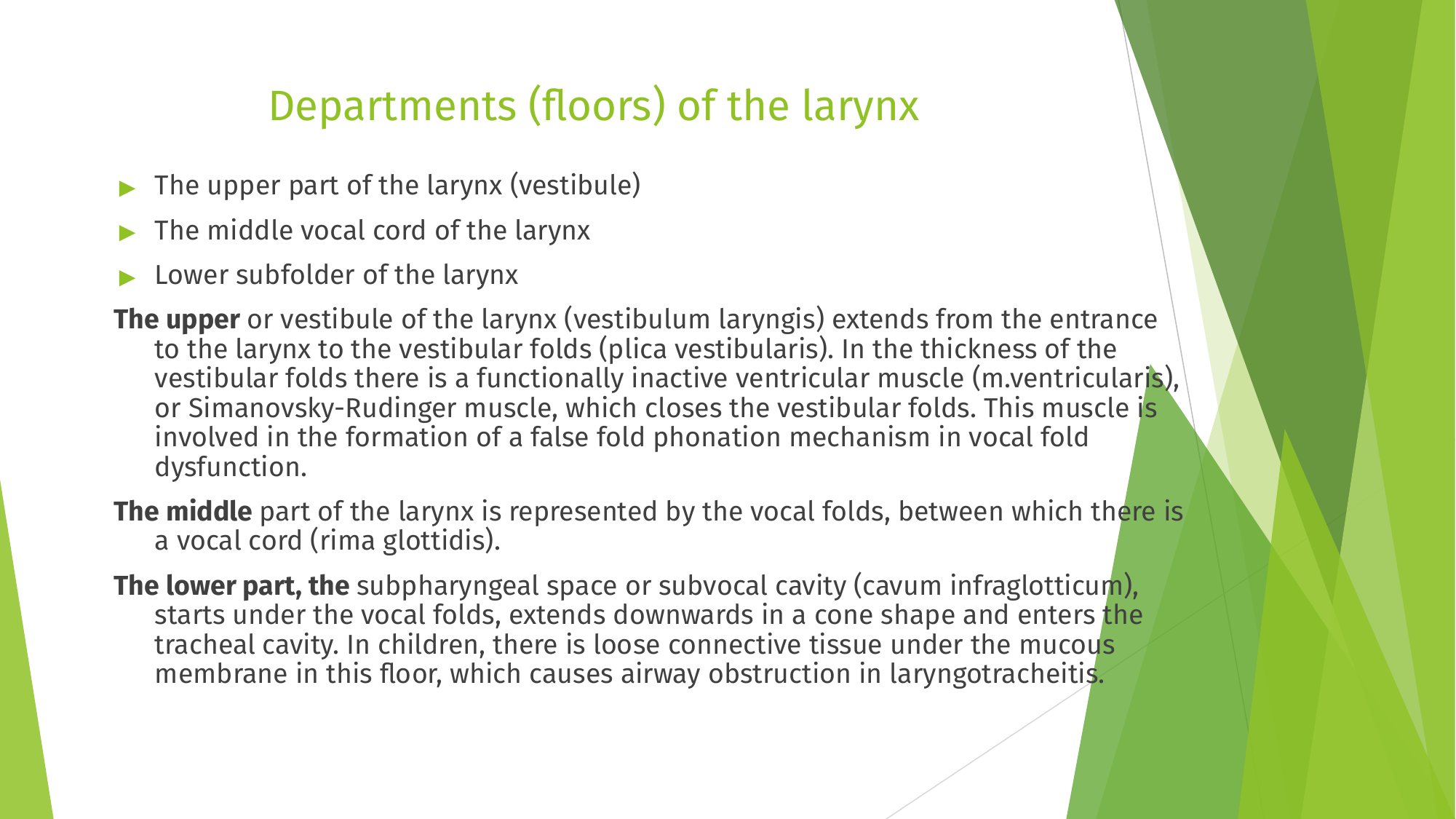

# Departments (floors) of the larynx
The upper part of the larynx (vestibule)
The middle vocal cord of the larynx
Lower subfolder of the larynx
The upper or vestibule of the larynx (vestibulum laryngis) extends from the entrance to the larynx to the vestibular folds (plica vestibularis). In the thickness of the vestibular folds there is a functionally inactive ventricular muscle (m.ventricularis), or Simanovsky-Rudinger muscle, which closes the vestibular folds. This muscle is involved in the formation of a false fold phonation mechanism in vocal fold dysfunction.
The middle part of the larynx is represented by the vocal folds, between which there is a vocal cord (rima glottidis).
The lower part, the subpharyngeal space or subvocal cavity (cavum infraglotticum), starts under the vocal folds, extends downwards in a cone shape and enters the tracheal cavity. In children, there is loose connective tissue under the mucous membrane in this floor, which causes airway obstruction in laryngotracheitis.